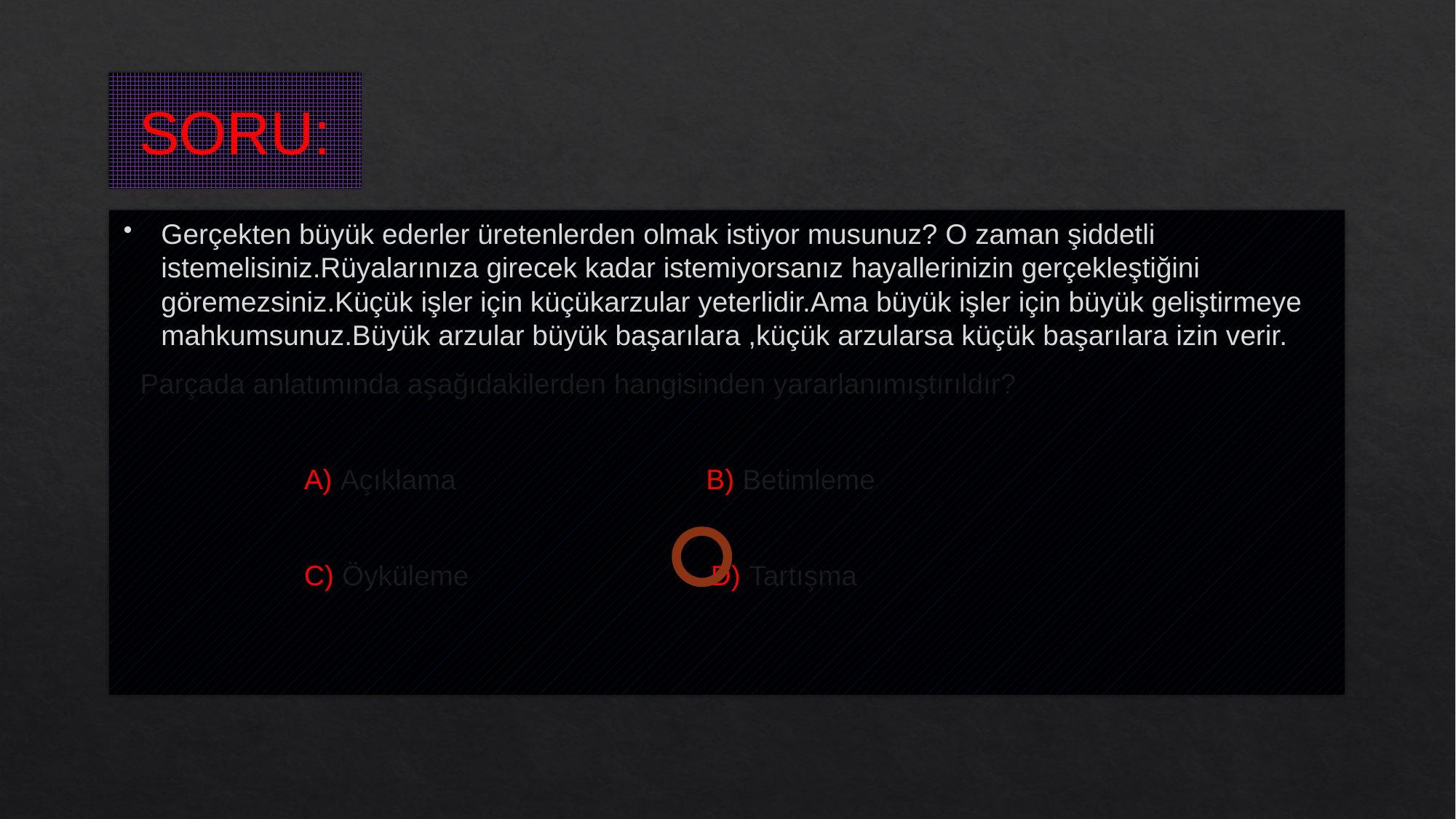

# SORU:
Gerçekten büyük ederler üretenlerden olmak istiyor musunuz? O zaman şiddetli istemelisiniz.Rüyalarınıza girecek kadar istemiyorsanız hayallerinizin gerçekleştiğini göremezsiniz.Küçük işler için küçükarzular yeterlidir.Ama büyük işler için büyük geliştirmeye mahkumsunuz.Büyük arzular büyük başarılara ,küçük arzularsa küçük başarılara izin verir.
  Parçada anlatımında aşağıdakilerden hangisinden yararlanımıştırıldır?

                       A) Açıklama                                B) Betimleme

                       C) Öyküleme                               D) Tartışma